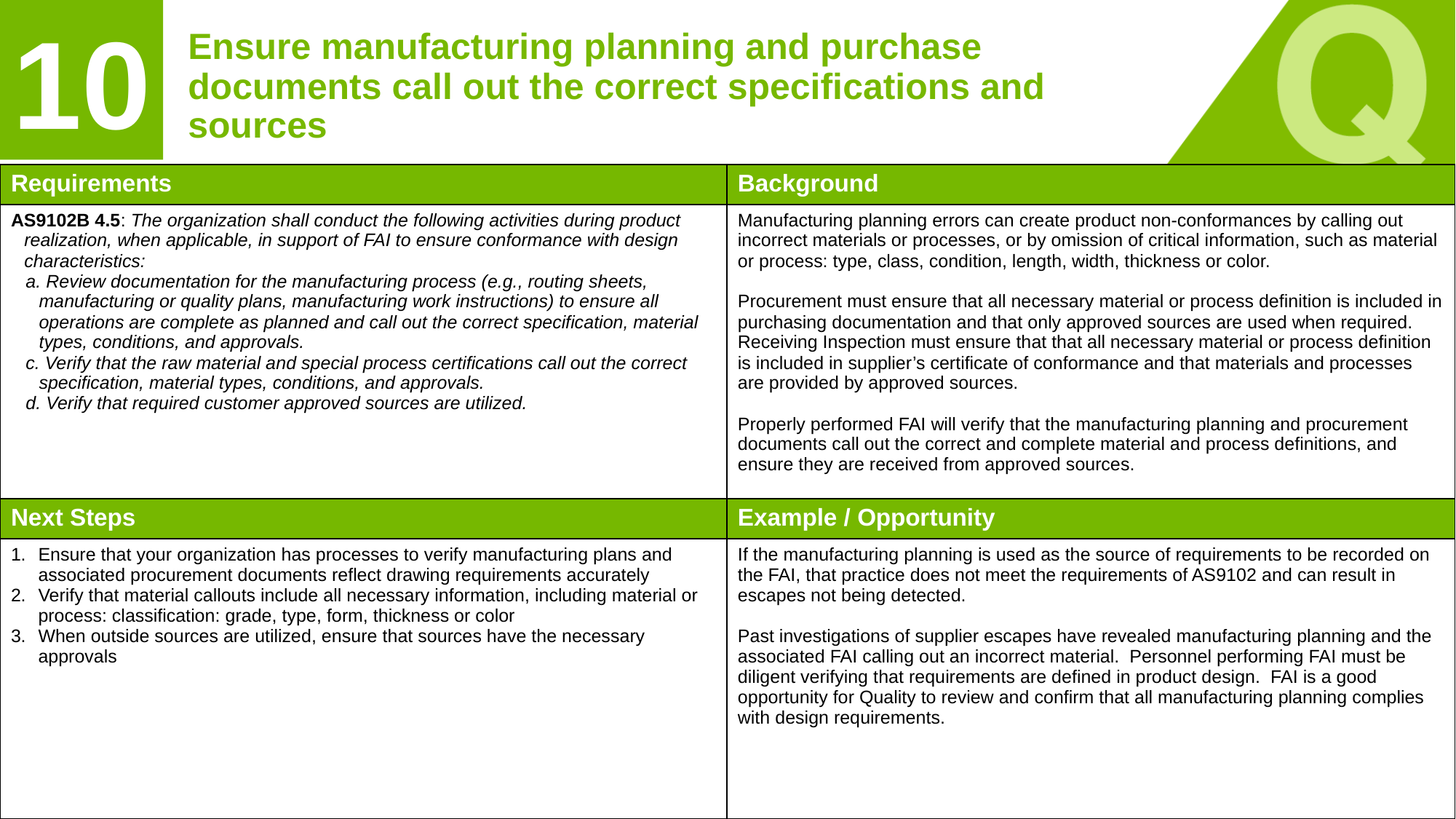

10
# Ensure manufacturing planning and purchase documents call out the correct specifications and sources
| Requirements | Background |
| --- | --- |
| AS9102B 4.5: The organization shall conduct the following activities during product realization, when applicable, in support of FAI to ensure conformance with design characteristics: a. Review documentation for the manufacturing process (e.g., routing sheets, manufacturing or quality plans, manufacturing work instructions) to ensure all operations are complete as planned and call out the correct specification, material types, conditions, and approvals. c. Verify that the raw material and special process certifications call out the correct specification, material types, conditions, and approvals. d. Verify that required customer approved sources are utilized. | Manufacturing planning errors can create product non-conformances by calling out incorrect materials or processes, or by omission of critical information, such as material or process: type, class, condition, length, width, thickness or color. Procurement must ensure that all necessary material or process definition is included in purchasing documentation and that only approved sources are used when required. Receiving Inspection must ensure that that all necessary material or process definition is included in supplier’s certificate of conformance and that materials and processes are provided by approved sources. Properly performed FAI will verify that the manufacturing planning and procurement documents call out the correct and complete material and process definitions, and ensure they are received from approved sources. |
| Next Steps | Example / Opportunity |
| Ensure that your organization has processes to verify manufacturing plans and associated procurement documents reflect drawing requirements accurately Verify that material callouts include all necessary information, including material or process: classification: grade, type, form, thickness or color When outside sources are utilized, ensure that sources have the necessary approvals | If the manufacturing planning is used as the source of requirements to be recorded on the FAI, that practice does not meet the requirements of AS9102 and can result in escapes not being detected. Past investigations of supplier escapes have revealed manufacturing planning and the associated FAI calling out an incorrect material. Personnel performing FAI must be diligent verifying that requirements are defined in product design. FAI is a good opportunity for Quality to review and confirm that all manufacturing planning complies with design requirements. |